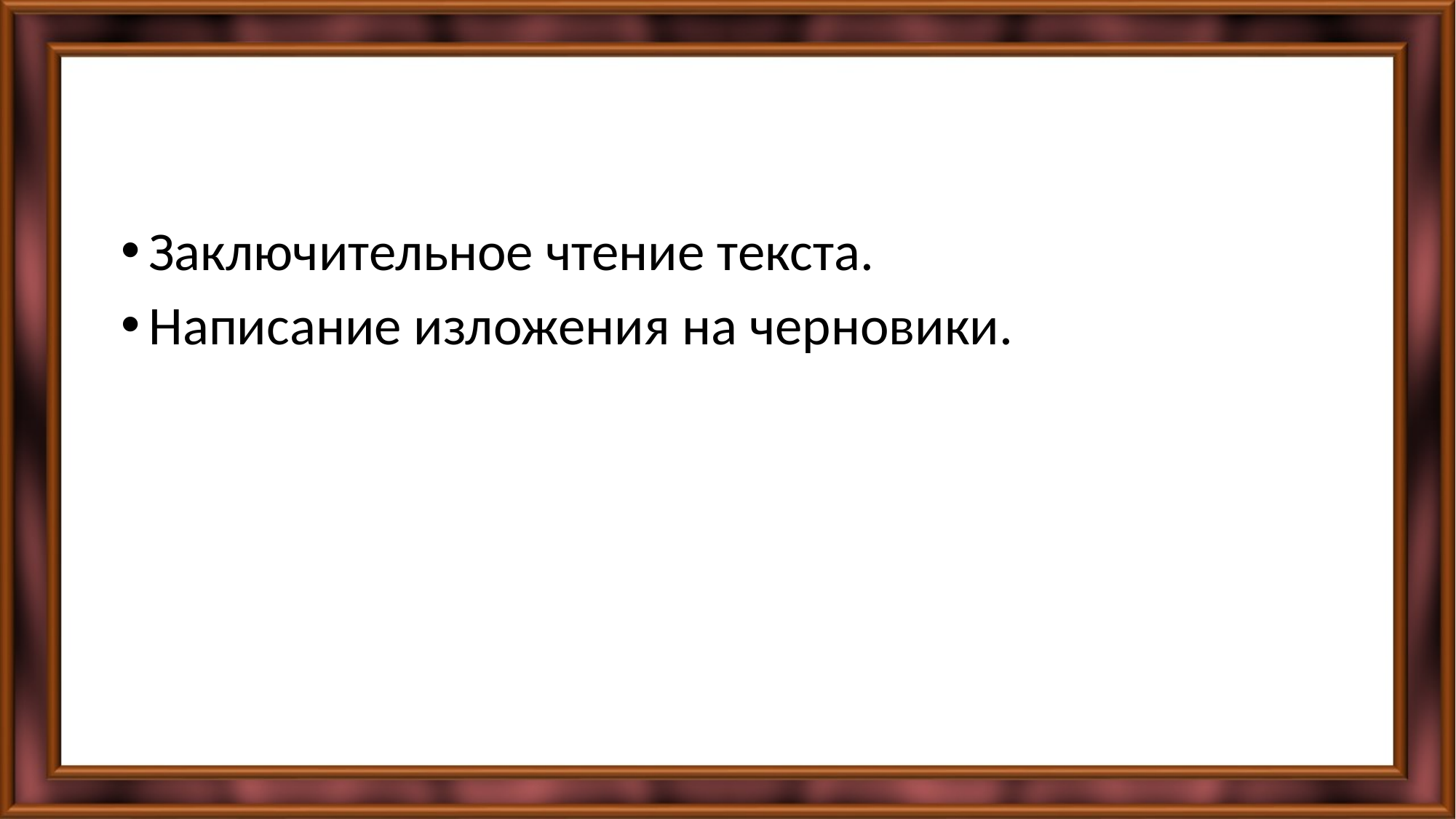

Заключительное чтение текста.
Написание изложения на черновики.